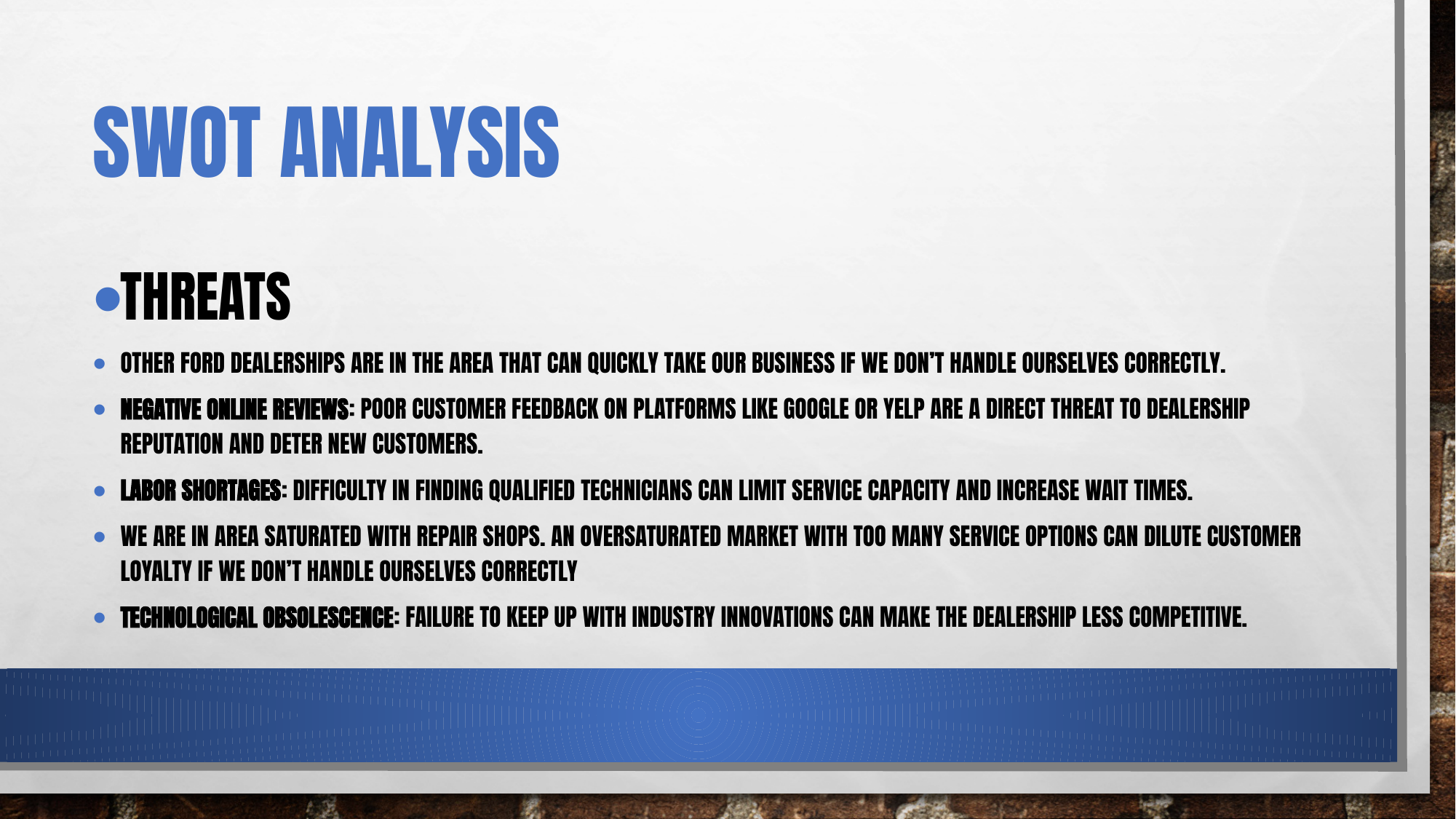

# SWOT Analysis
Threats
Other ford dealerships are in the area that can quickly take our business If we don’t handle ourselves correctly.
Negative Online Reviews: Poor customer feedback on platforms like Google or Yelp are a direct threat to dealership reputation and deter new customers.
Labor Shortages: Difficulty in finding qualified technicians can limit service capacity and increase wait times.
We are in area saturated with repair shops. An oversaturated market with too many service options can dilute customer loyalty if we don’t handle ourselves correctly
Technological Obsolescence: Failure to keep up with industry innovations can make the dealership less competitive.